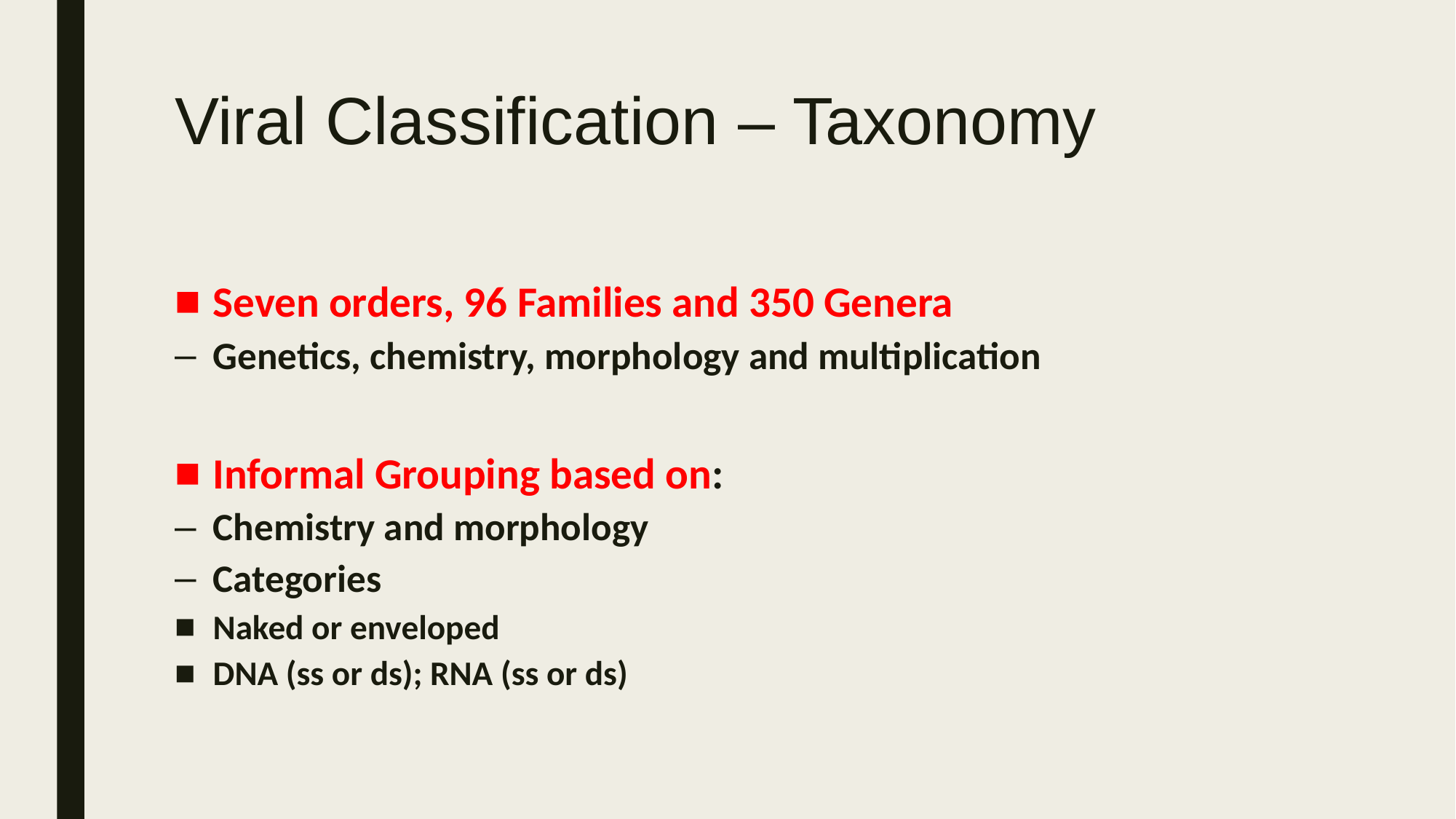

# Viral Classification – Taxonomy
Seven orders, 96 Families and 350 Genera
Genetics, chemistry, morphology and multiplication

Informal Grouping based on:
Chemistry and morphology
Categories
Naked or enveloped
DNA (ss or ds); RNA (ss or ds)